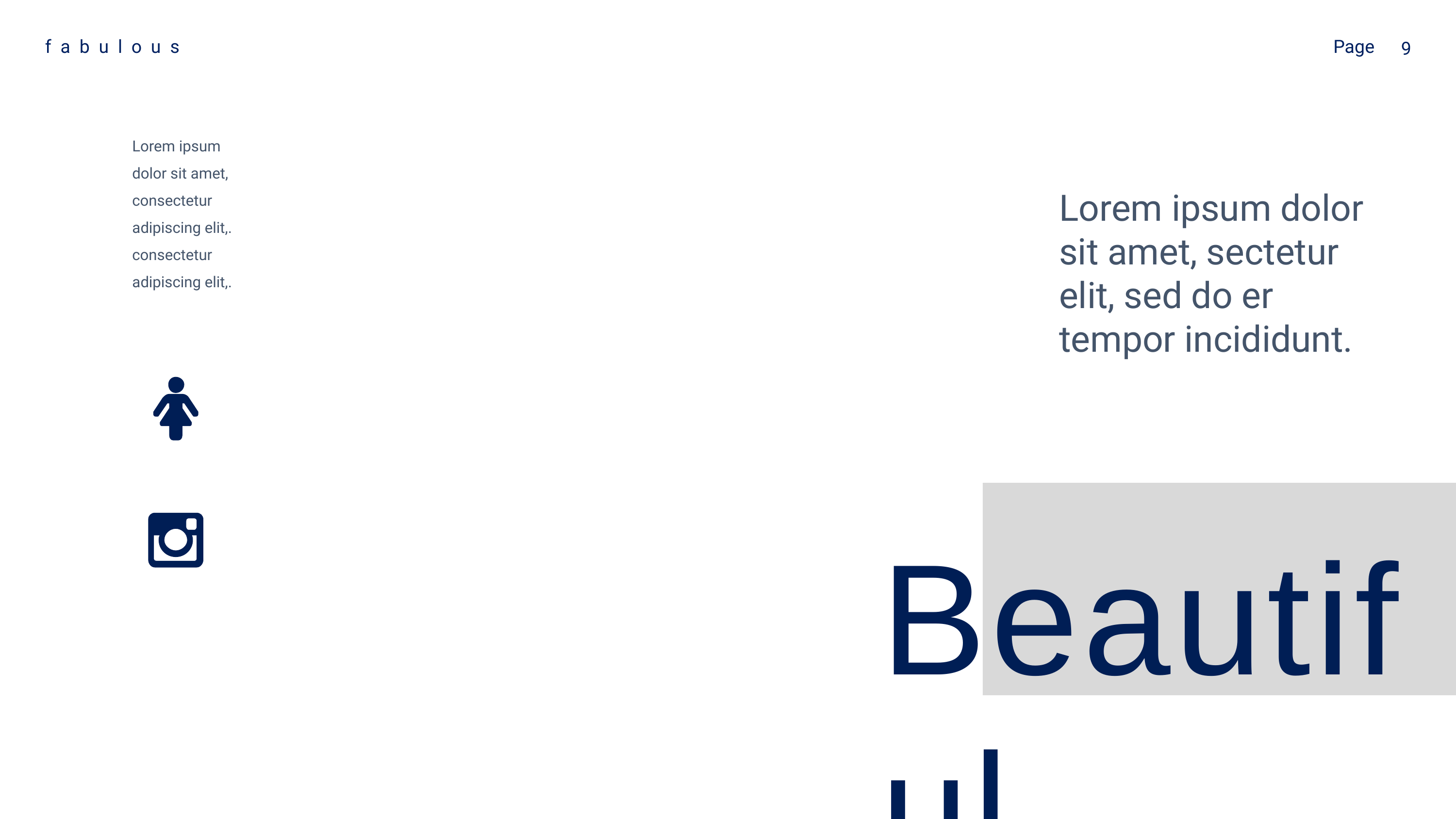

Lorem ipsum dolor sit amet, consectetur adipiscing elit,. consectetur adipiscing elit,.
Lorem ipsum dolor sit amet, sectetur elit, sed do er tempor incididunt.

Beautiful